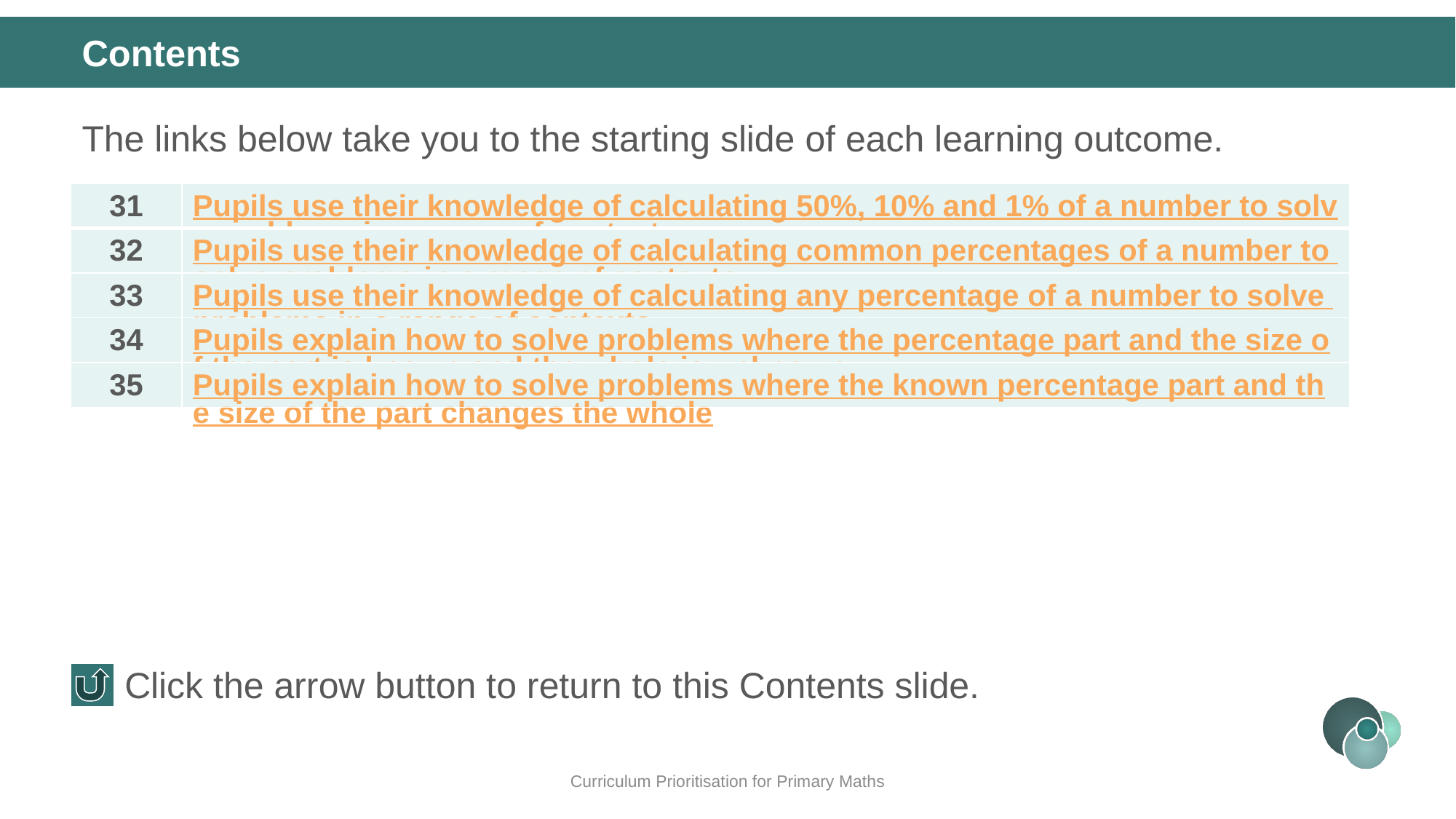

Contents
The links below take you to the starting slide of each learning outcome.
| 31 | Pupils use their knowledge of calculating 50%, 10% and 1% of a number to solve problems in a range of contexts |
| --- | --- |
| 32 | Pupils use their knowledge of calculating common percentages of a number to solve problems in a range of contexts |
| 33 | Pupils use their knowledge of calculating any percentage of a number to solve problems in a range of contexts |
| 34 | Pupils explain how to solve problems where the percentage part and the size of the part is known and the whole is unknown |
| 35 | Pupils explain how to solve problems where the known percentage part and the size of the part changes the whole |
Click the arrow button to return to this Contents slide.

Curriculum Prioritisation for Primary Maths